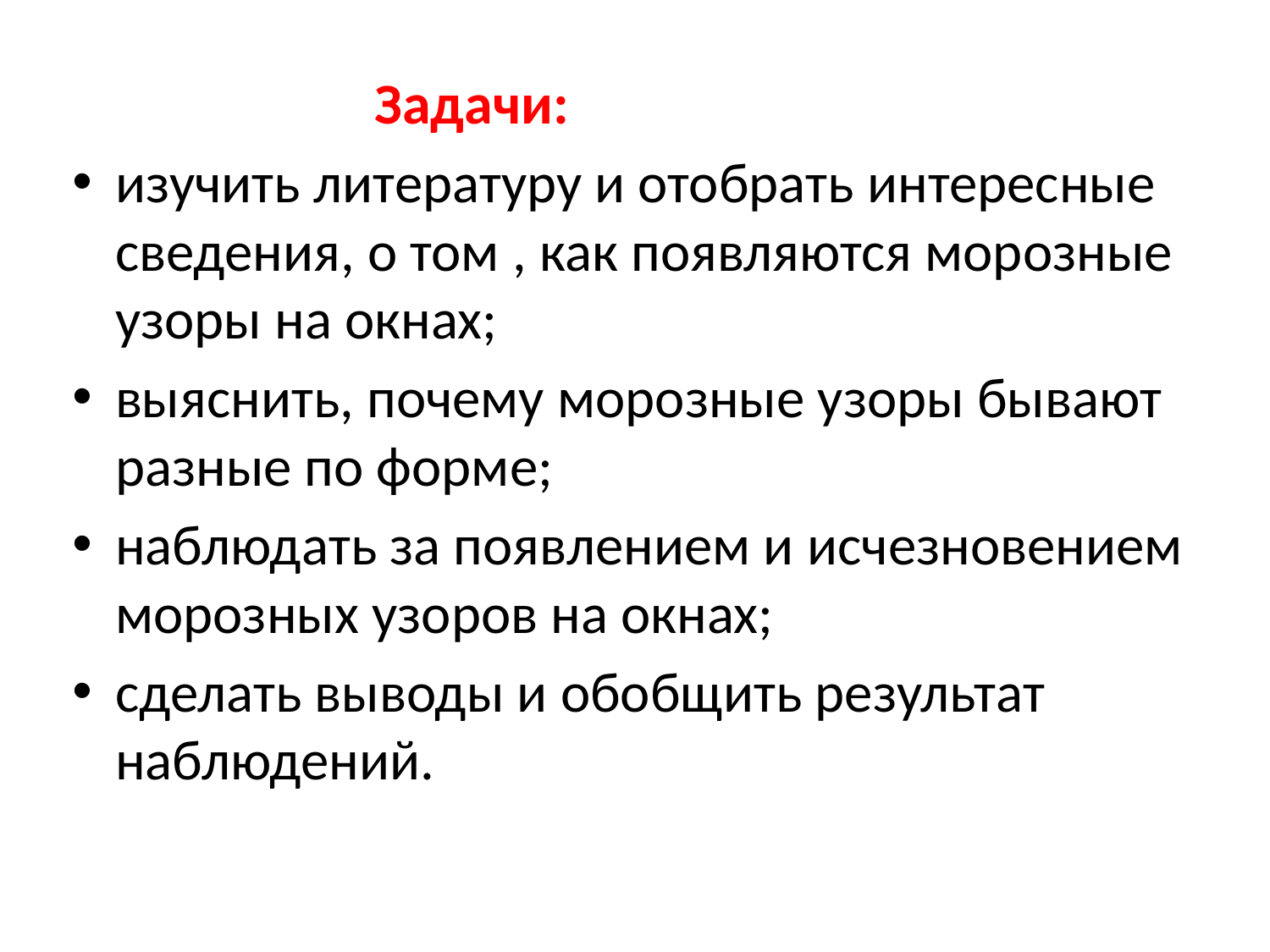

Задачи:
изучить литературу и отобрать интересные сведения, о том , как появляются морозные узоры на окнах;
выяснить, почему морозные узоры бывают разные по форме;
наблюдать за появлением и исчезновением морозных узоров на окнах;
сделать выводы и обобщить результат наблюдений.